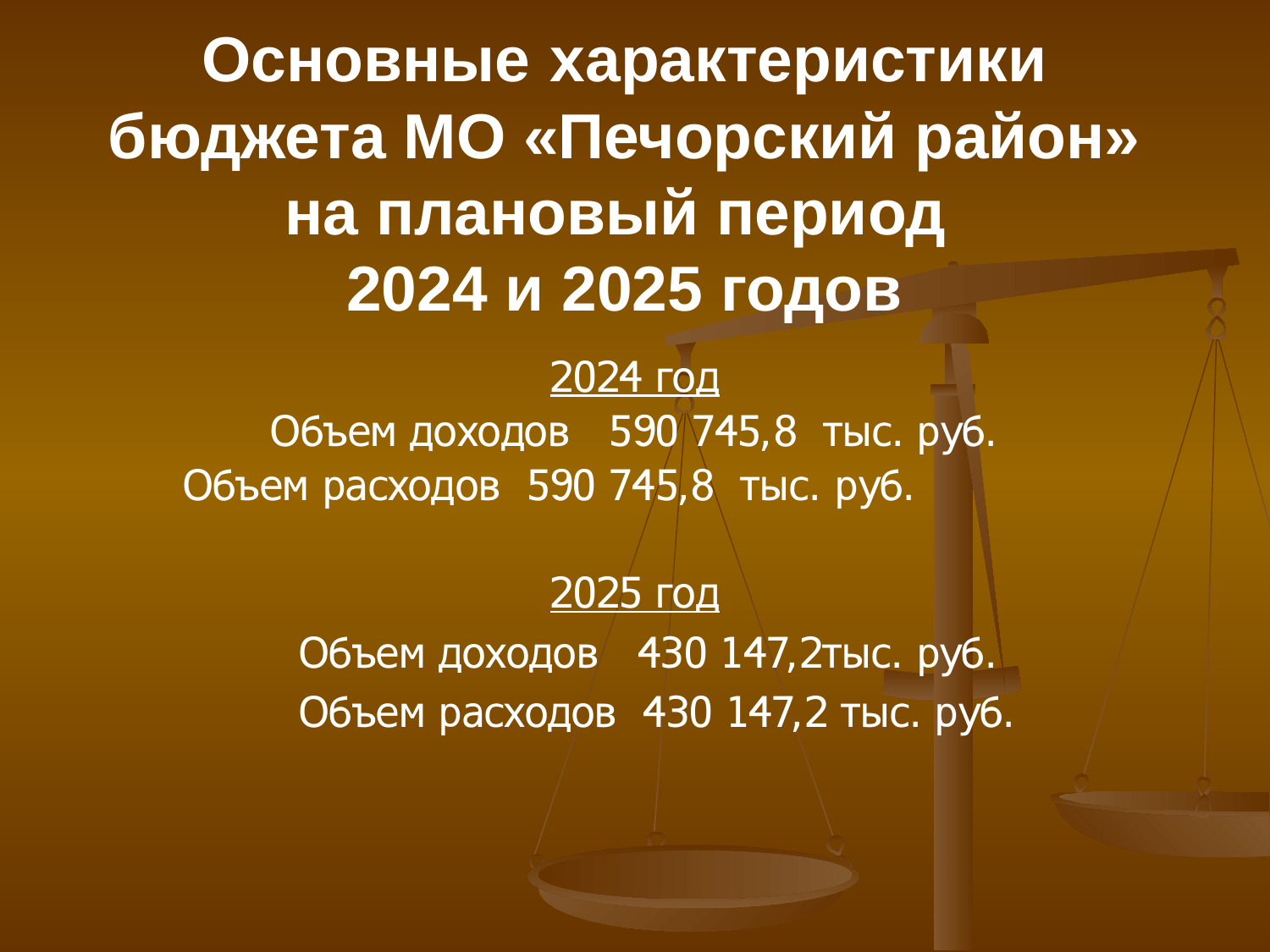

# Основные характеристики бюджета МО «Печорский район» на плановый период 2024 и 2025 годов
2024 год
Объем доходов   590 745,8  тыс. руб.
Объем расходов  590 745,8  тыс. руб.

2025 год
                 Объем доходов   430 147,2тыс. руб.
                 Объем расходов  430 147,2 тыс. руб.